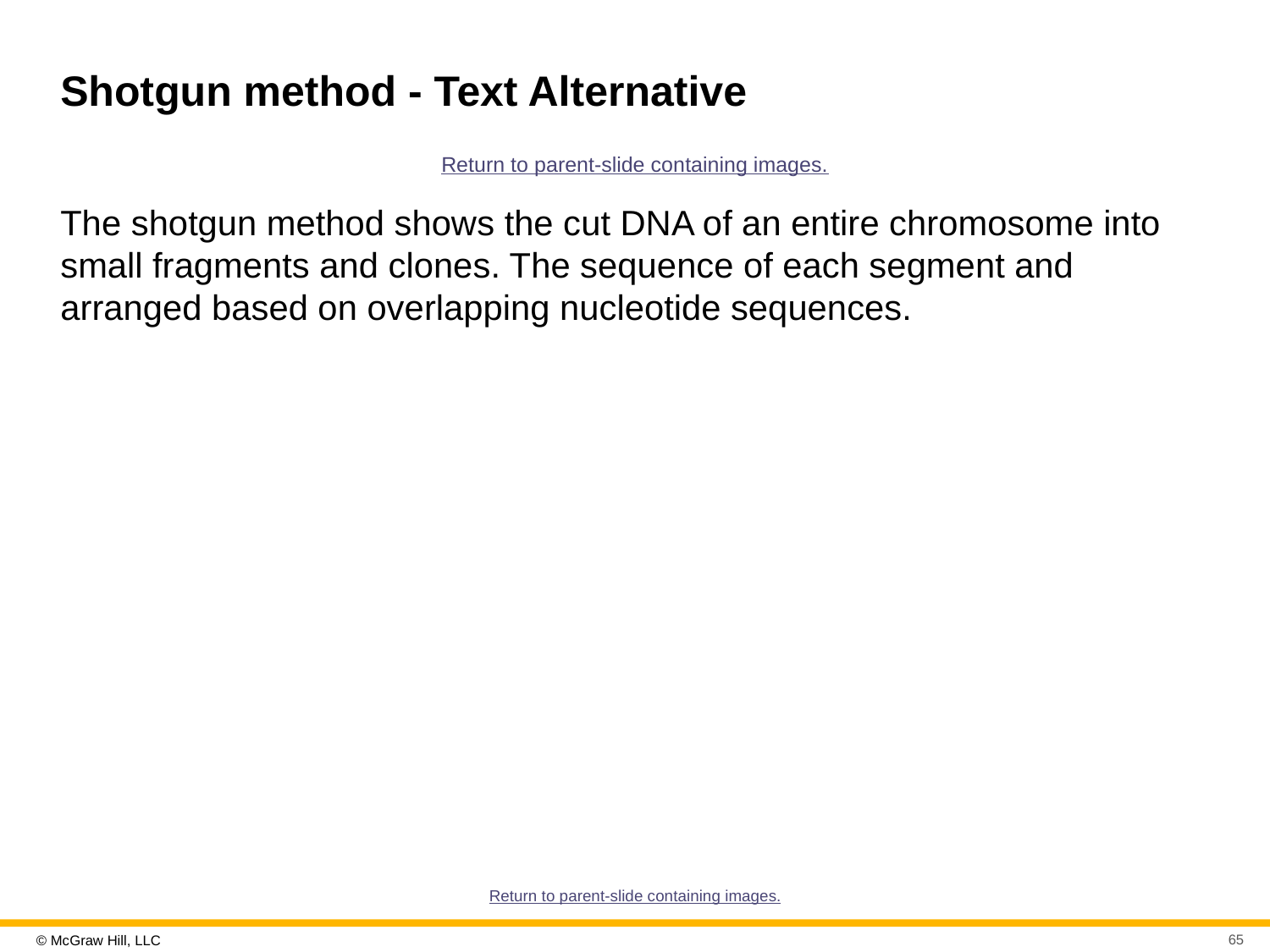

# Shotgun method - Text Alternative
Return to parent-slide containing images.
The shotgun method shows the cut DNA of an entire chromosome into small fragments and clones. The sequence of each segment and arranged based on overlapping nucleotide sequences.
Return to parent-slide containing images.
65